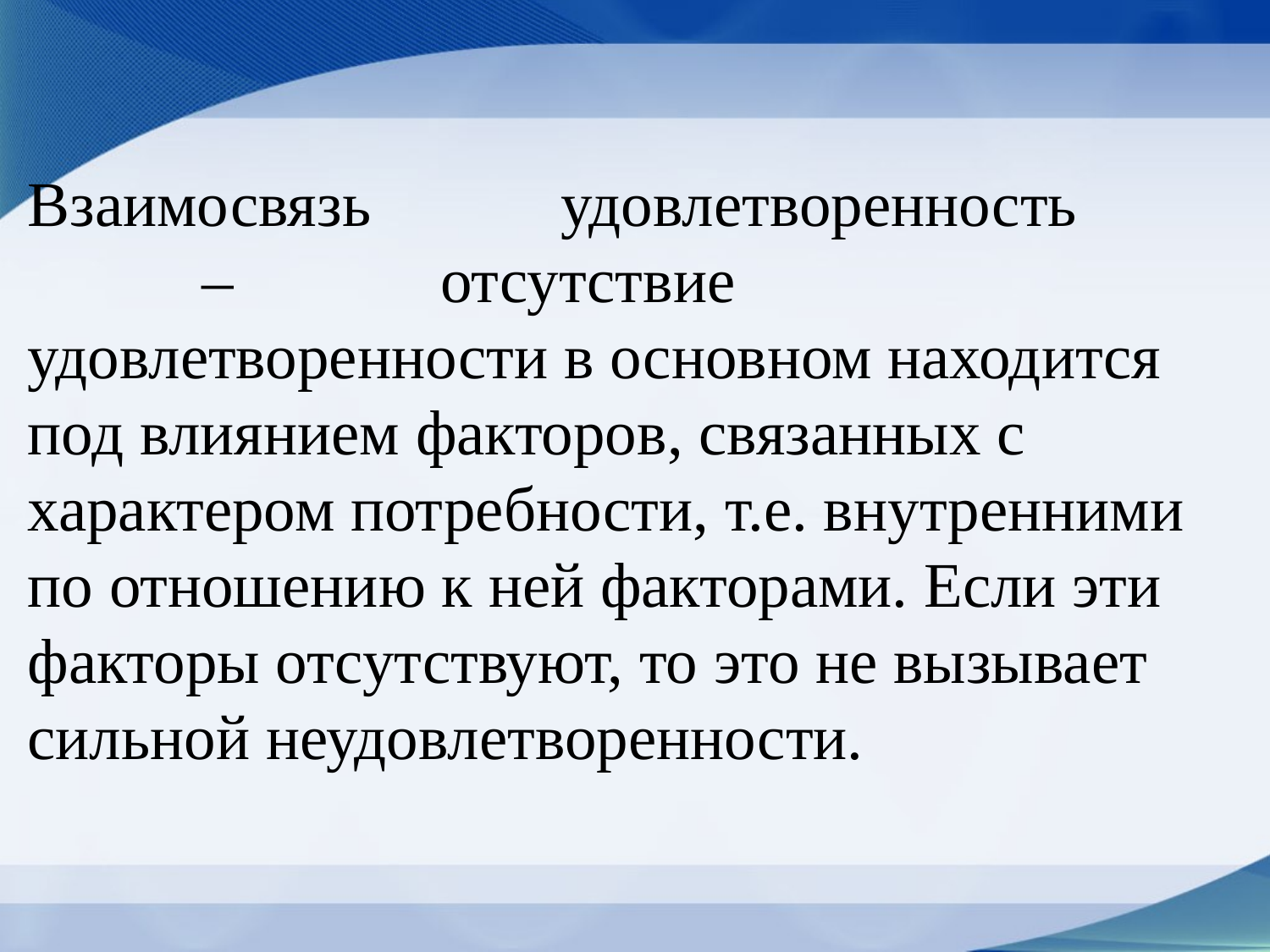

# Взаимосвязь            удовлетворенность            –             отсутствие удовлетворенности в основном находится под влиянием факторов, связанных с характером потребности, т.е. внутренними по отношению к ней факторами. Если эти факторы отсутствуют, то это не вызывает сильной неудовлетворенности.